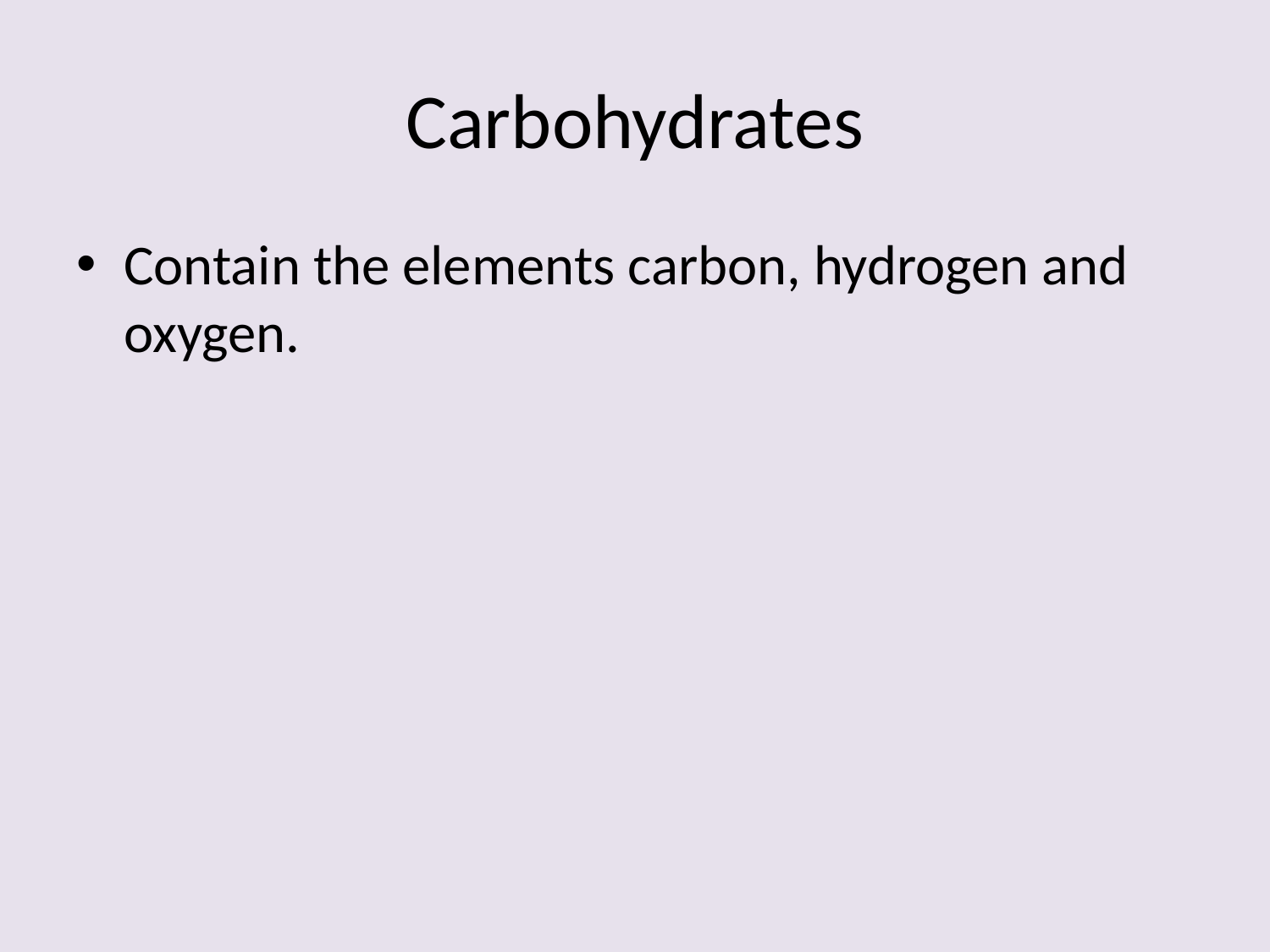

# Carbohydrates
Contain the elements carbon, hydrogen and oxygen.